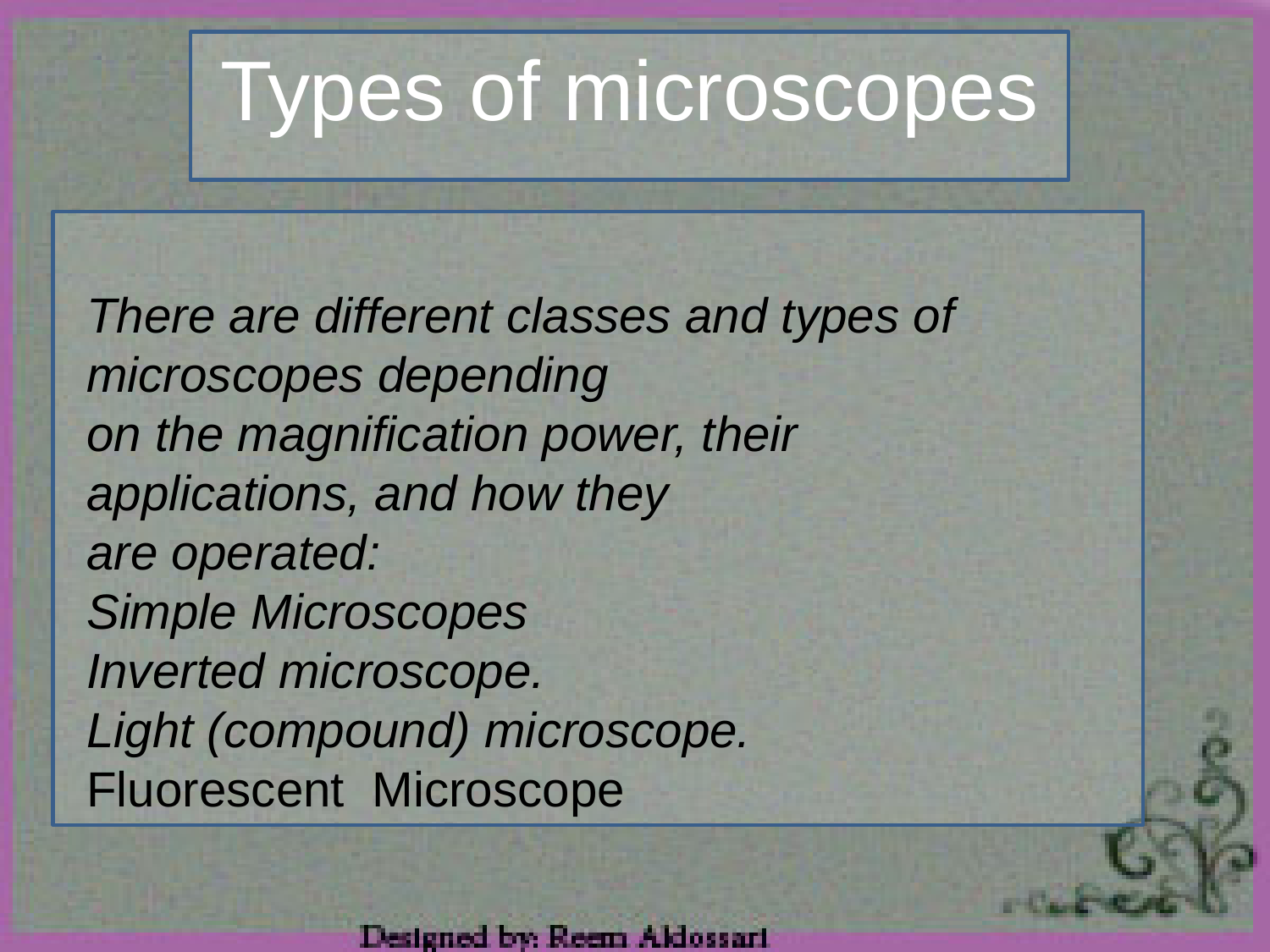

Types of microscopes

There are different classes and types of microscopes depending
on the magnification power, their applications, and how they
are operated:
Simple Microscopes
Inverted microscope.
Light (compound) microscope.
Fluorescent  Microscope